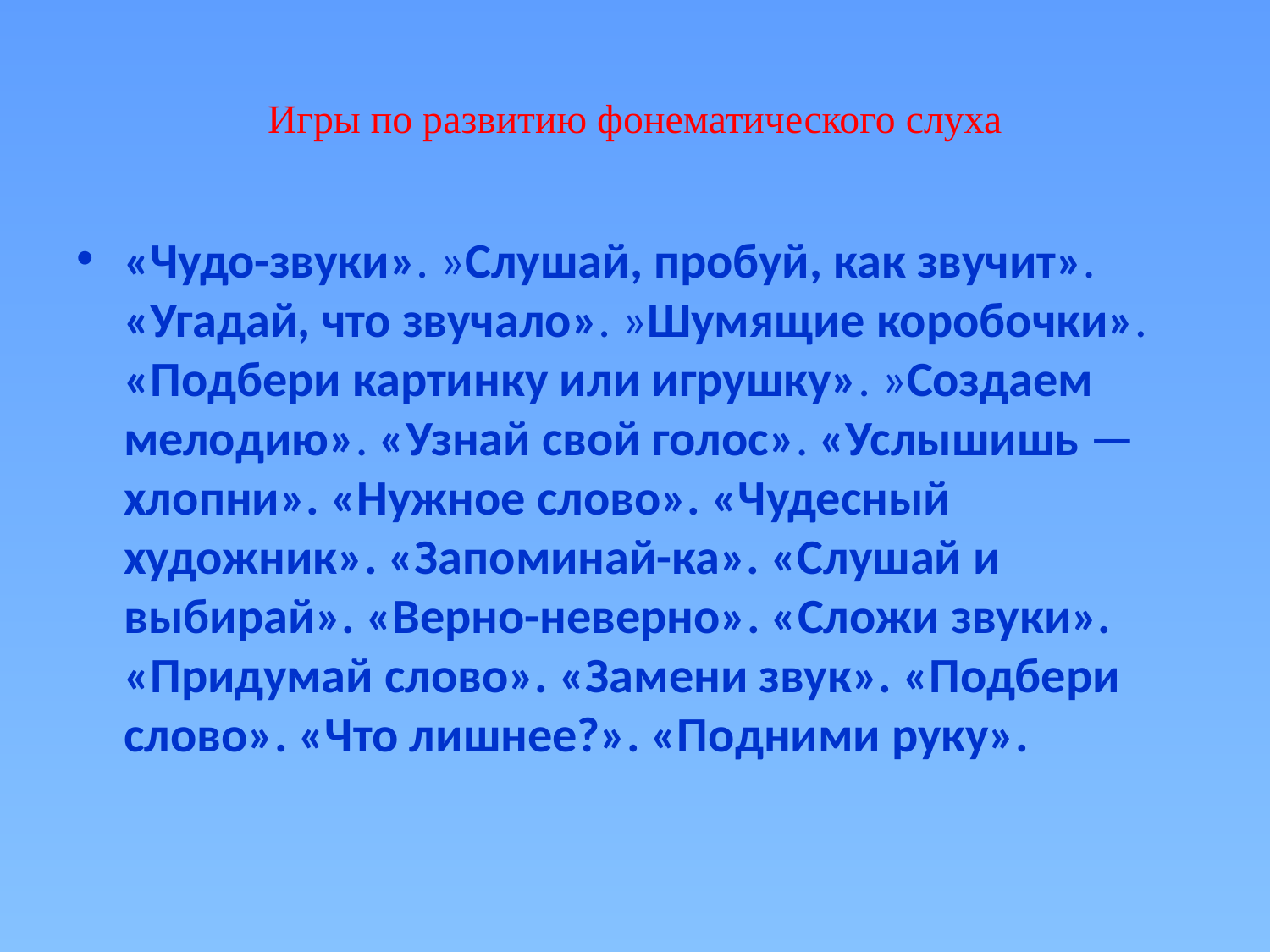

# Игры по развитию фонематического слуха
«Чудо-звуки». »Слушай, пробуй, как звучит». «Угадай, что звучало». »Шумящие коробочки». «Подбери картинку или игрушку». »Создаем мелодию». «Узнай свой голос». «Услышишь — хлопни». «Нужное слово». «Чудесный художник». «Запоминай-ка». «Слушай и выбирай». «Верно-неверно». «Сложи звуки». «Придумай слово». «Замени звук». «Подбери слово». «Что лишнее?». «Подними руку».